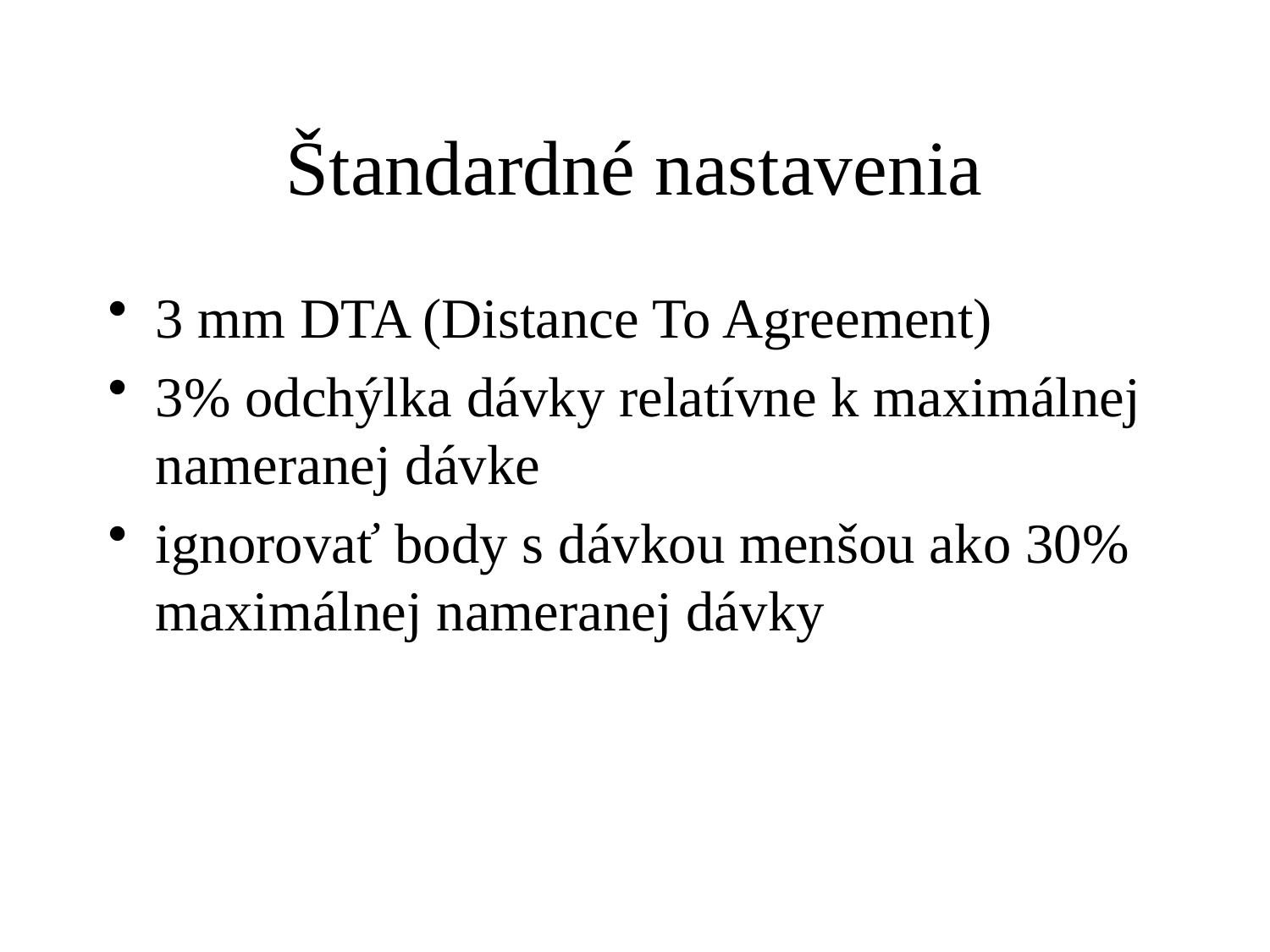

# Štandardné nastavenia
3 mm DTA (Distance To Agreement)
3% odchýlka dávky relatívne k maximálnej nameranej dávke
ignorovať body s dávkou menšou ako 30% maximálnej nameranej dávky